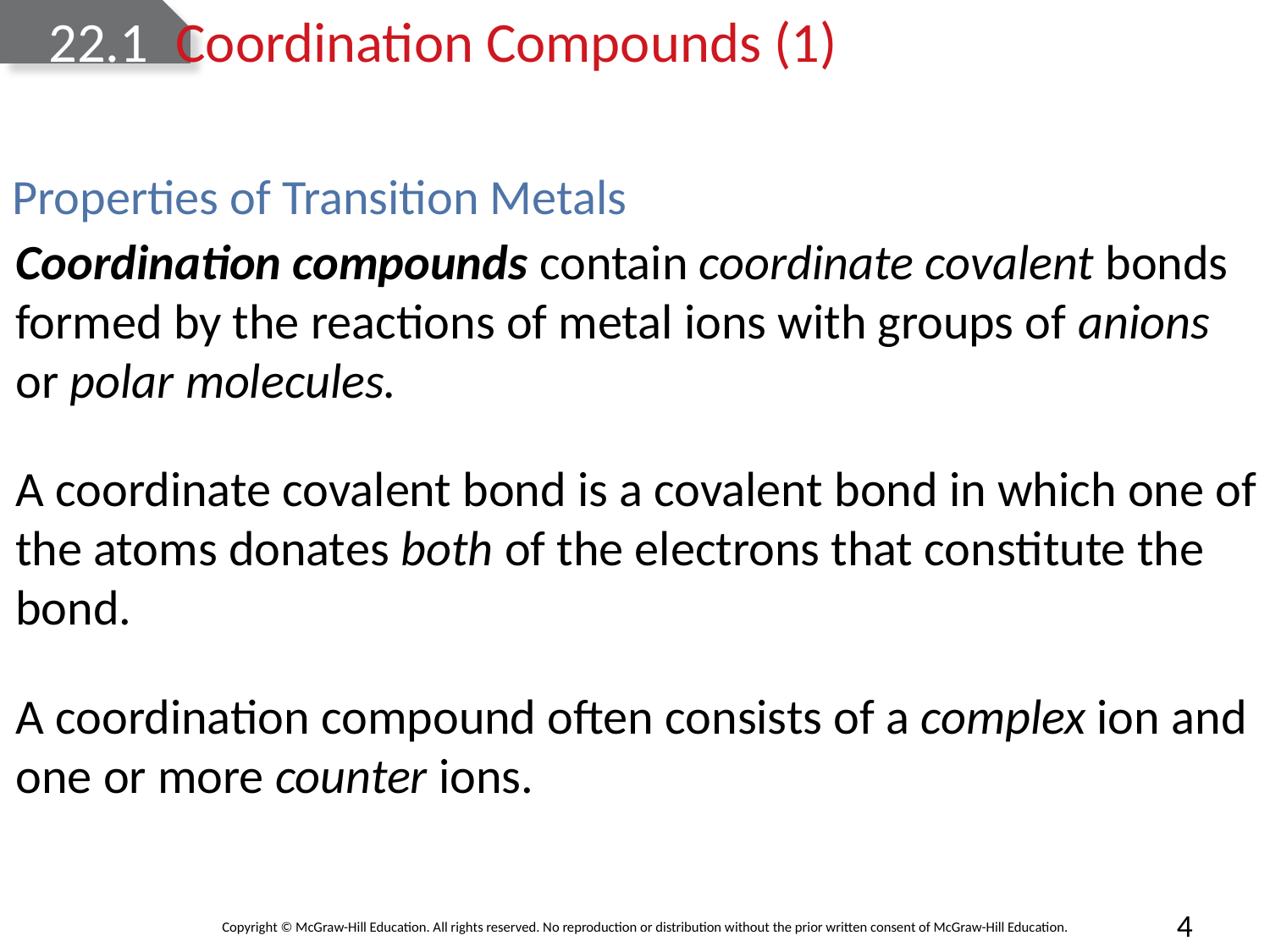

# 22.1	Coordination Compounds (1)
Properties of Transition Metals
Coordination compounds contain coordinate covalent bonds formed by the reactions of metal ions with groups of anions or polar molecules.
A coordinate covalent bond is a covalent bond in which one of the atoms donates both of the electrons that constitute the bond.
A coordination compound often consists of a complex ion and one or more counter ions.